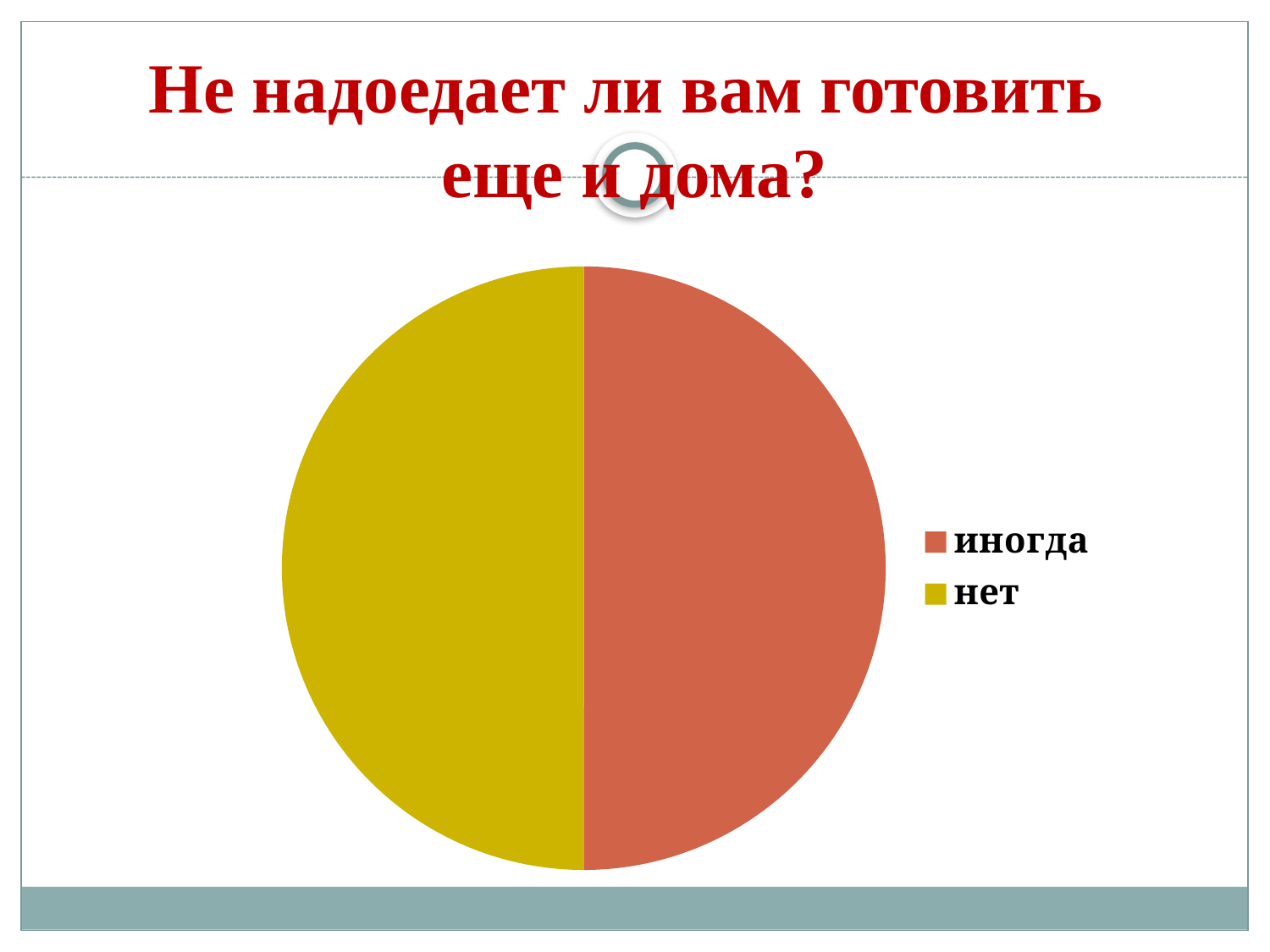

# Не надоедает ли вам готовить еще и дома?

### Chart

| Category | Не надоедает ли вам готовить дома, если вы целый день стоите у плиты на работе? |
|---|---|
| иногда | 2.0 |
| нет | 2.0 |